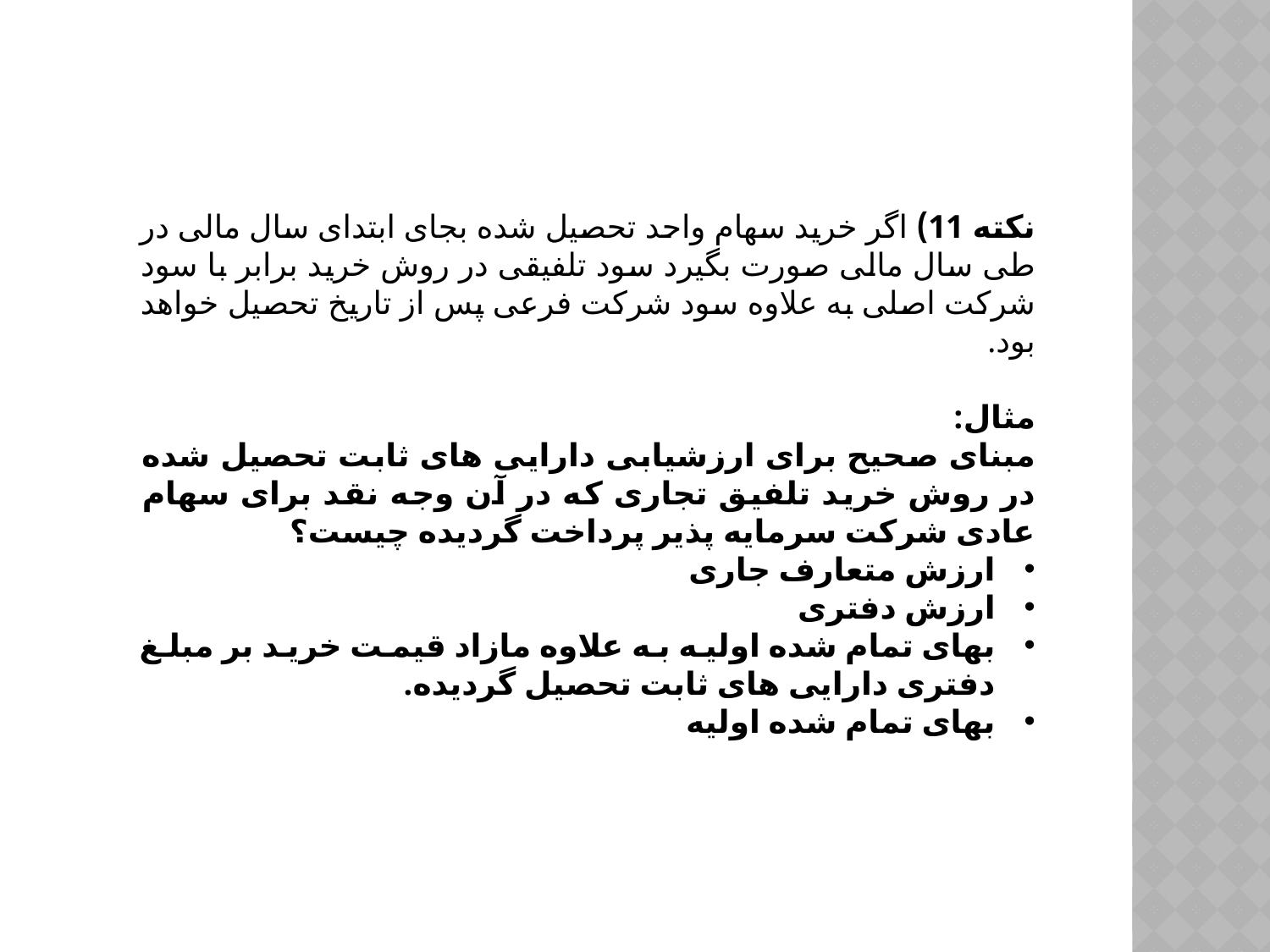

نکته 11) اگر خرید سهام واحد تحصیل شده بجای ابتدای سال مالی در طی سال مالی صورت بگیرد سود تلفیقی در روش خرید برابر با سود شرکت اصلی به علاوه سود شرکت فرعی پس از تاریخ تحصیل خواهد بود.

مثال:
مبنای صحیح برای ارزشیابی دارایی های ثابت تحصیل شده در روش خرید تلفیق تجاری که در آن وجه نقد برای سهام عادی شرکت سرمایه پذیر پرداخت گردیده چیست؟
ارزش متعارف جاری
ارزش دفتری
بهای تمام شده اولیه به علاوه مازاد قیمت خرید بر مبلغ دفتری دارایی های ثابت تحصیل گردیده.
بهای تمام شده اولیه